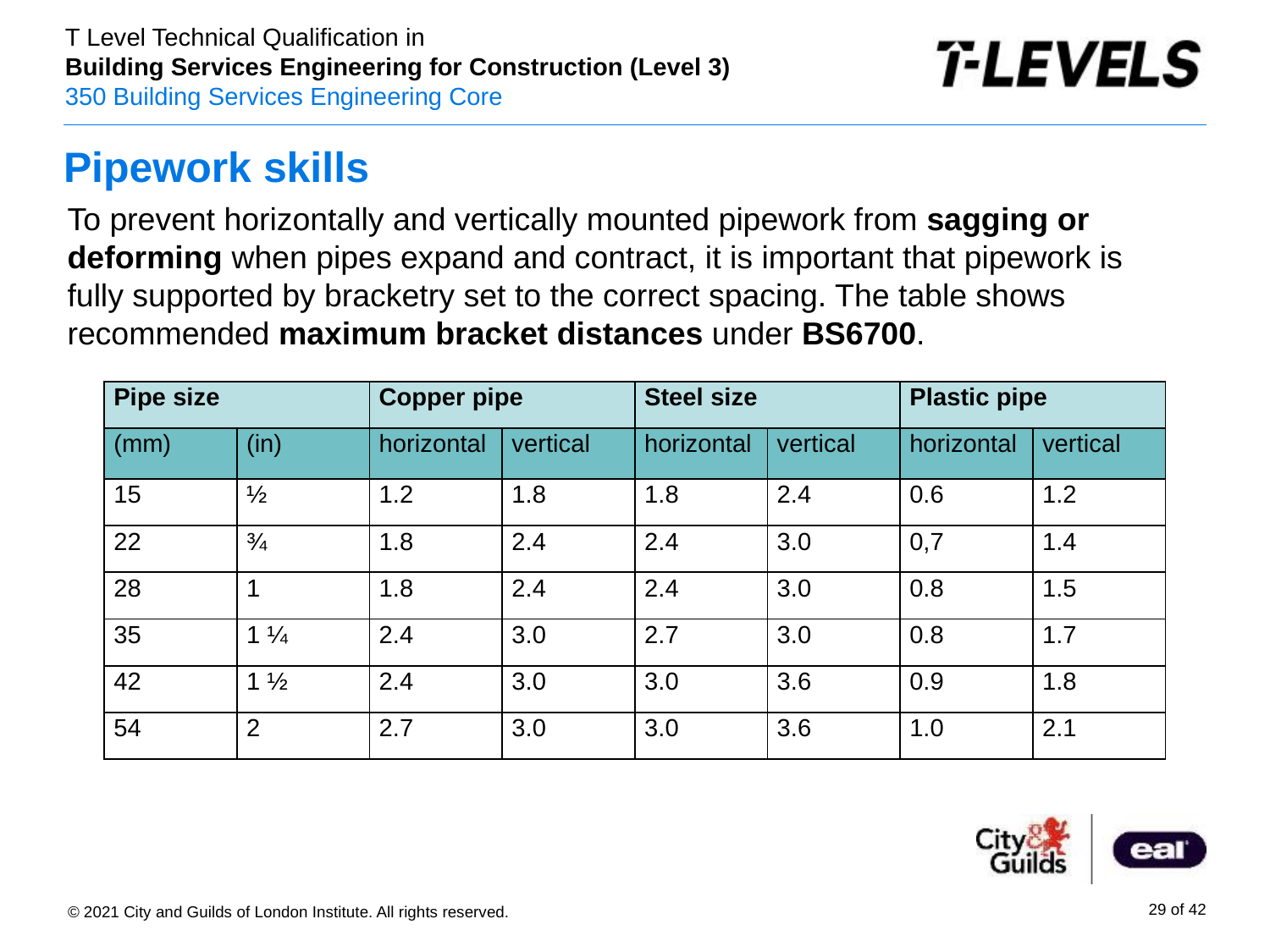

# Pipework skills
To prevent horizontally and vertically mounted pipework from sagging or deforming when pipes expand and contract, it is important that pipework is fully supported by bracketry set to the correct spacing. The table shows recommended maximum bracket distances under BS6700.
| Pipe size |  | Copper pipe |  | Steel size |  | Plastic pipe |  |
| --- | --- | --- | --- | --- | --- | --- | --- |
| (mm) | (in) | horizontal | vertical | horizontal | vertical | horizontal | vertical |
| 15 | ½ | 1.2 | 1.8 | 1.8 | 2.4 | 0.6 | 1.2 |
| 22 | ¾ | 1.8 | 2.4 | 2.4 | 3.0 | 0,7 | 1.4 |
| 28 | 1 | 1.8 | 2.4 | 2.4 | 3.0 | 0.8 | 1.5 |
| 35 | 1 ¼ | 2.4 | 3.0 | 2.7 | 3.0 | 0.8 | 1.7 |
| 42 | 1 ½ | 2.4 | 3.0 | 3.0 | 3.6 | 0.9 | 1.8 |
| 54 | 2 | 2.7 | 3.0 | 3.0 | 3.6 | 1.0 | 2.1 |